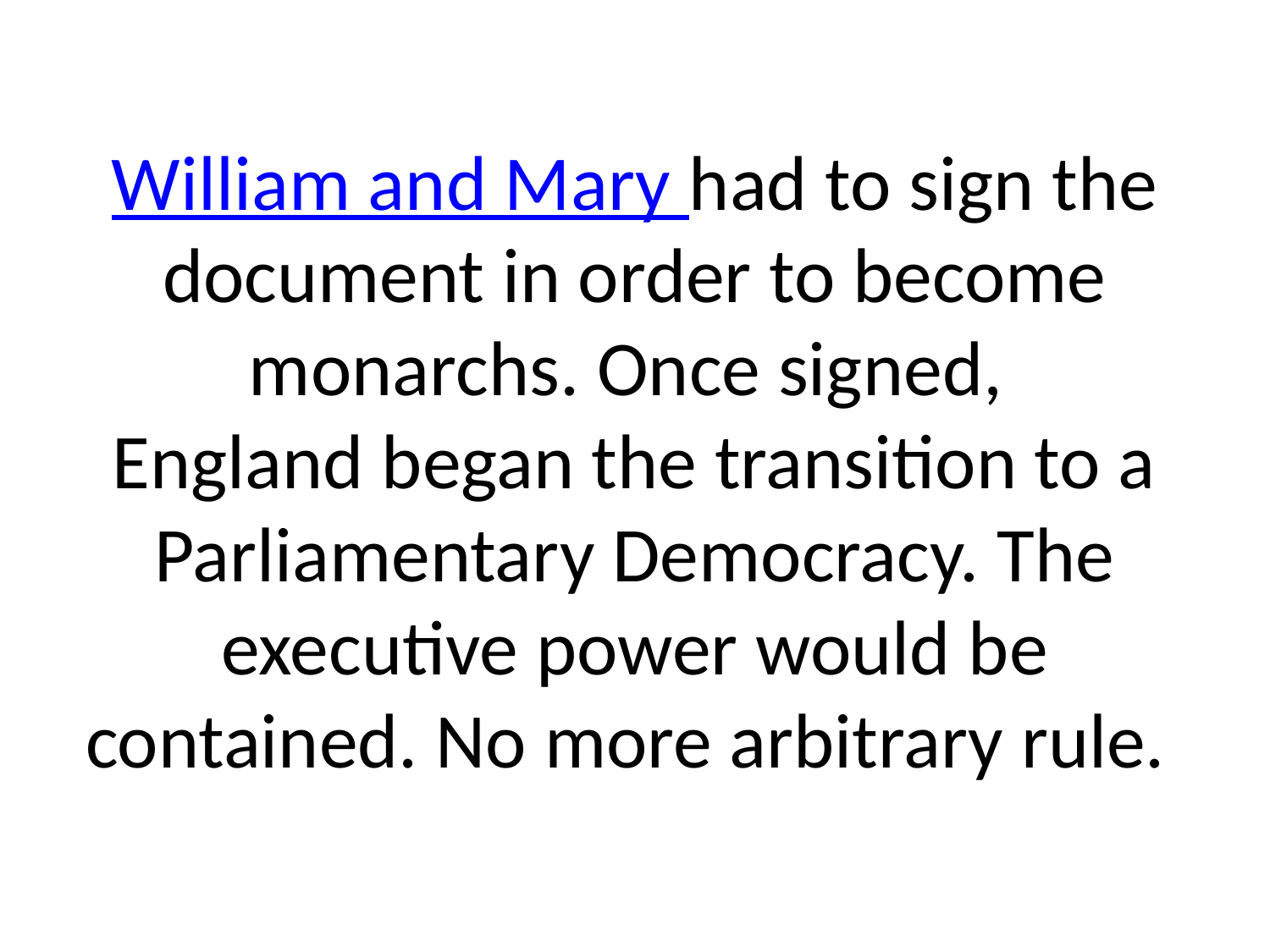

# William and Mary had to sign the document in order to become monarchs. Once signed, England began the transition to a Parliamentary Democracy. The executive power would be contained. No more arbitrary rule.